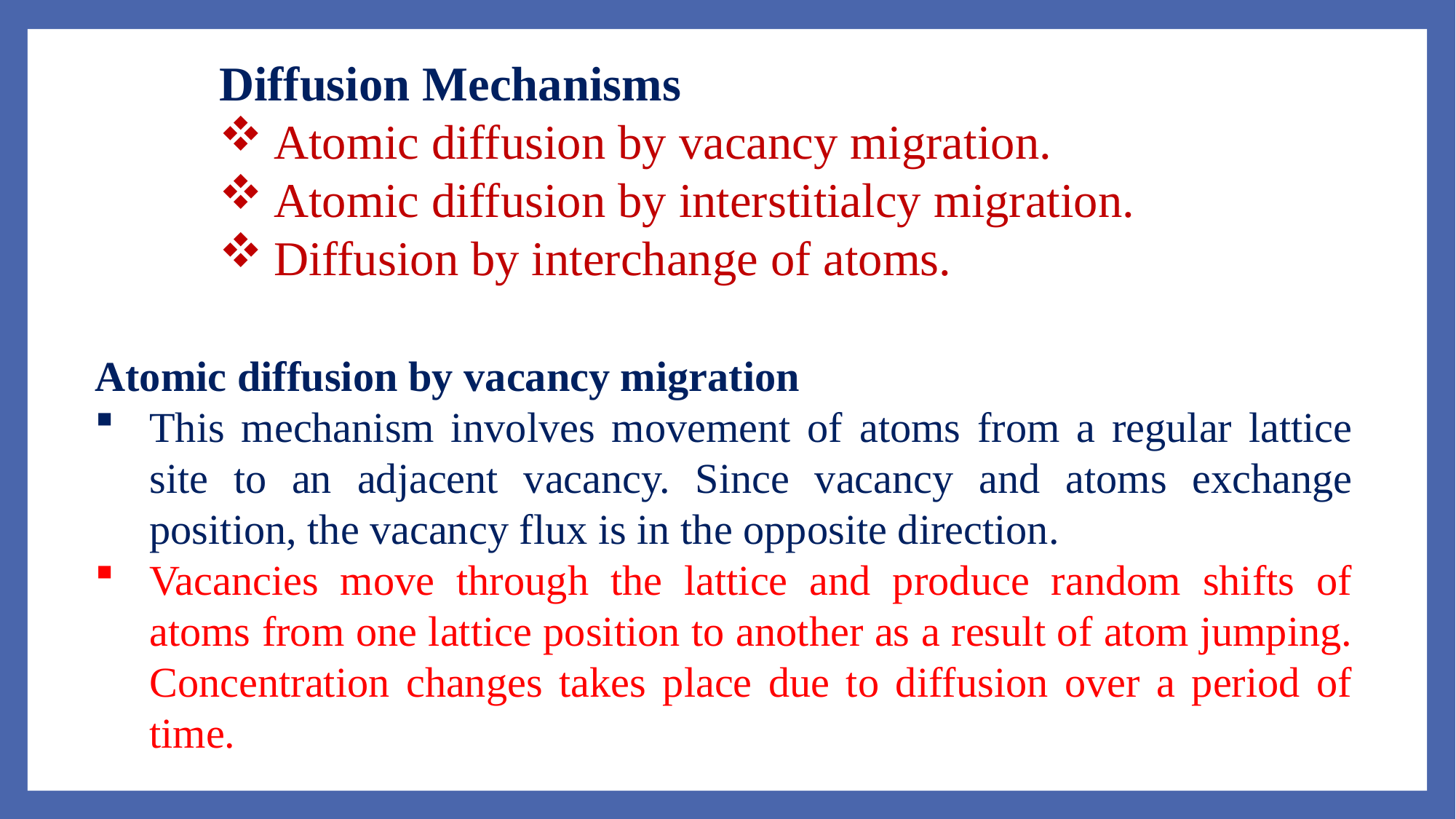

Diffusion Mechanisms
Atomic diffusion by vacancy migration.
Atomic diffusion by interstitialcy migration.
Diffusion by interchange of atoms.
Atomic diffusion by vacancy migration
This mechanism involves movement of atoms from a regular lattice site to an adjacent vacancy. Since vacancy and atoms exchange position, the vacancy flux is in the opposite direction.
Vacancies move through the lattice and produce random shifts of atoms from one lattice position to another as a result of atom jumping. Concentration changes takes place due to diffusion over a period of time.